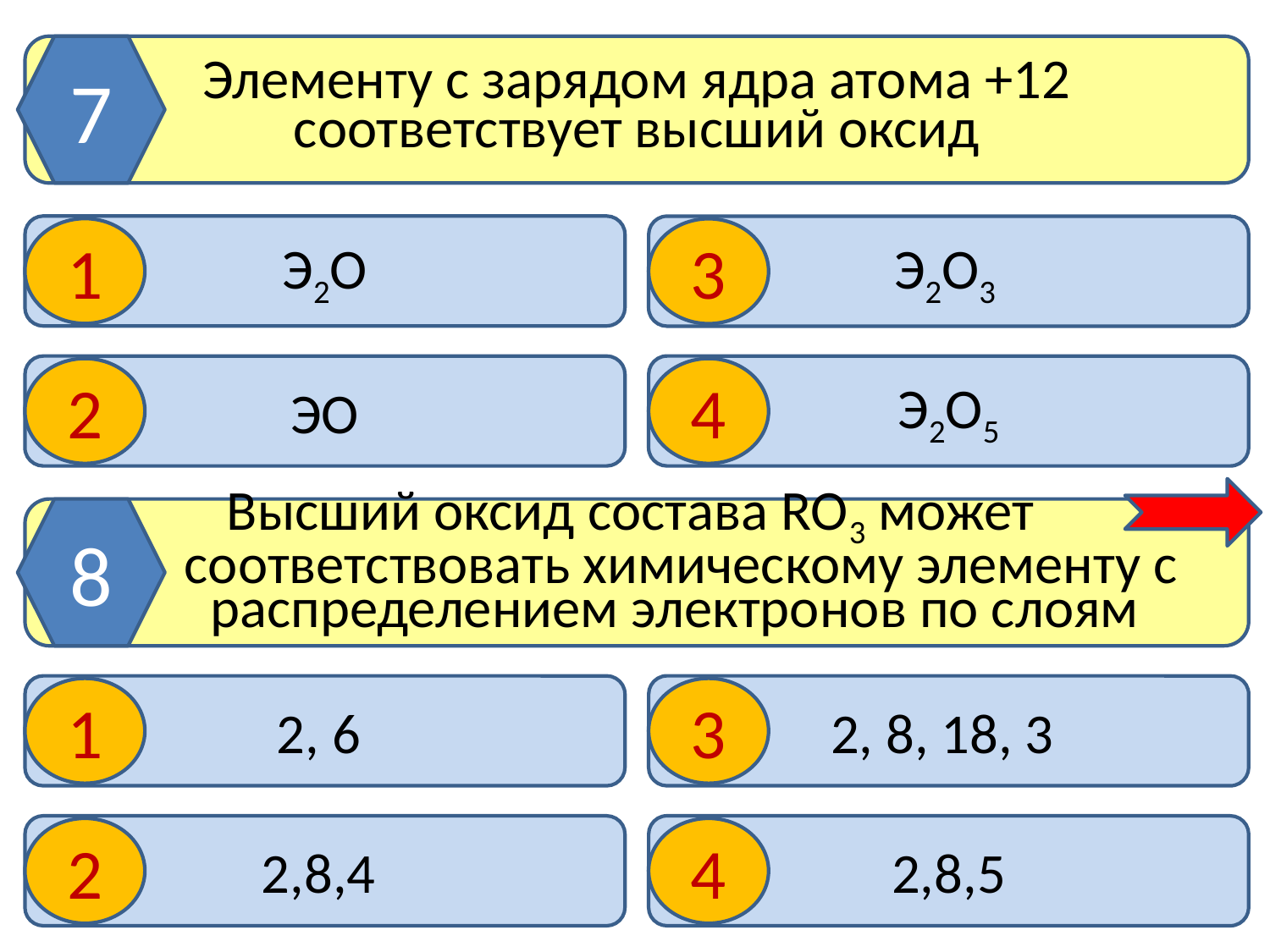

7
Элементу с зарядом ядра атома +12 соответствует высший оксид
Э2О
Э2О3
1
3
ЭО
Э2О5
2
4

8
Высший оксид состава RO3 может
       соответствовать химическому элементу с
      распределением электронов по слоям
2, 6
2, 8, 18, 3
1
3
2,8,4
2,8,5
2
4